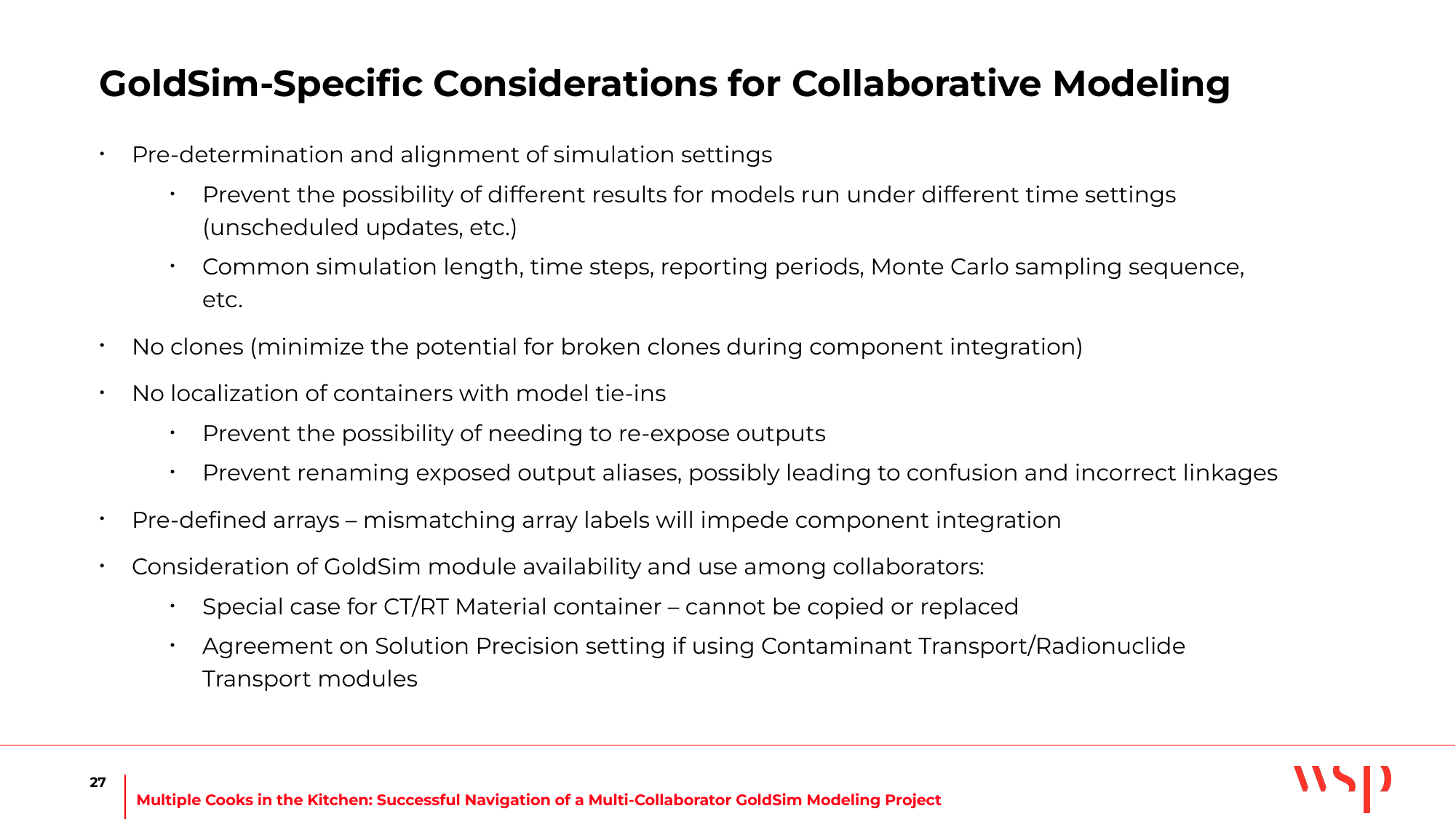

# GoldSim-Specific Considerations for Collaborative Modeling
Pre-determination and alignment of simulation settings
Prevent the possibility of different results for models run under different time settings (unscheduled updates, etc.)
Common simulation length, time steps, reporting periods, Monte Carlo sampling sequence, etc.
No clones (minimize the potential for broken clones during component integration)
No localization of containers with model tie-ins
Prevent the possibility of needing to re-expose outputs
Prevent renaming exposed output aliases, possibly leading to confusion and incorrect linkages
Pre-defined arrays – mismatching array labels will impede component integration
Consideration of GoldSim module availability and use among collaborators:
Special case for CT/RT Material container – cannot be copied or replaced
Agreement on Solution Precision setting if using Contaminant Transport/Radionuclide Transport modules